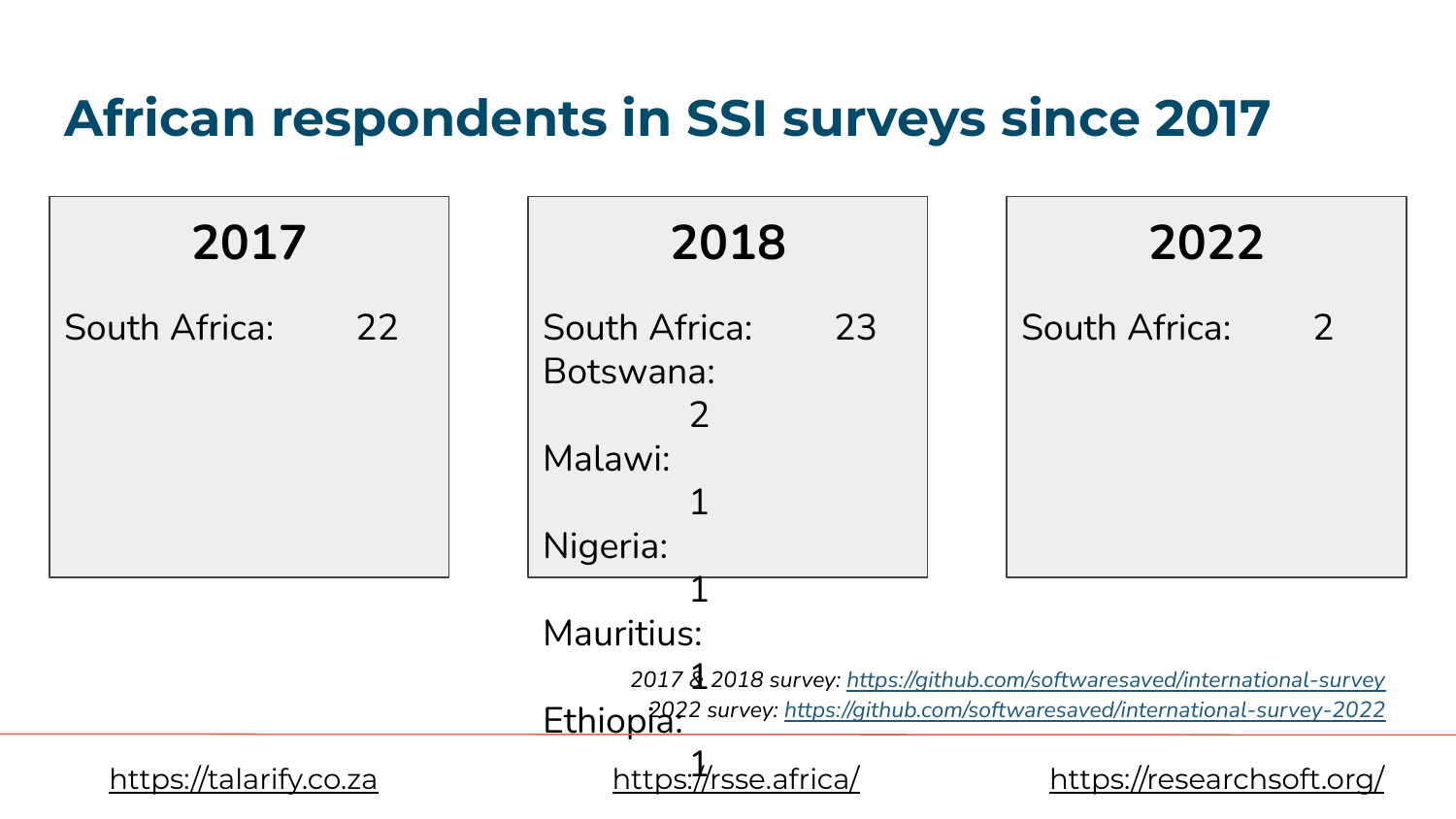

# African respondents in SSI surveys since 2017
2017

South Africa:  	22

2018

South Africa:  	23
Botswana: 		2
Malawi: 			1
Nigeria: 			1
Mauritius: 		1
Ethiopia: 		1

2022

South Africa:  	2

2017 & 2018 survey: https://github.com/softwaresaved/international-survey
2022 survey: https://github.com/softwaresaved/international-survey-2022
https://talarify.co.za
https://rsse.africa/
https://researchsoft.org/